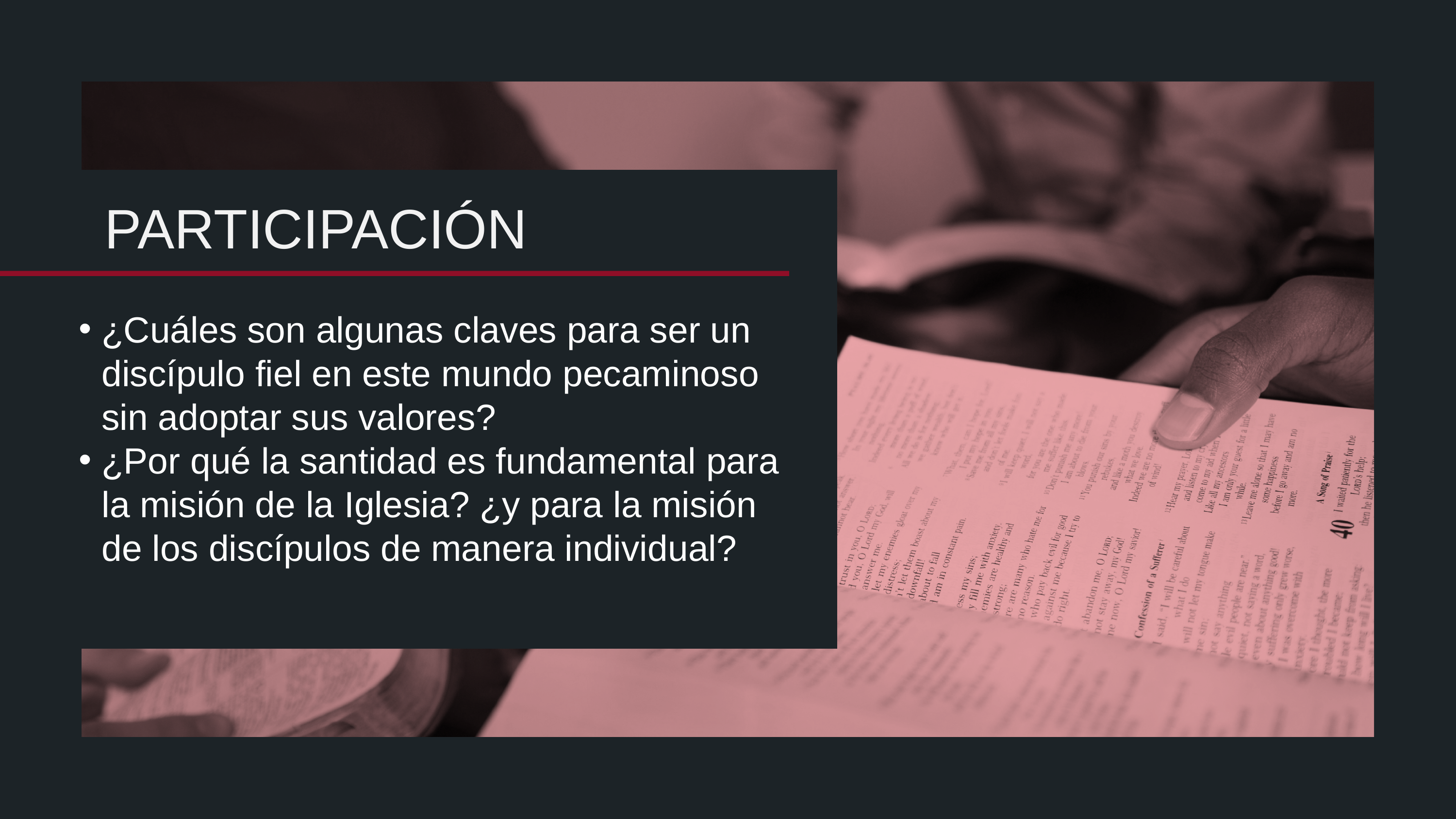

¿Cuáles son algunas claves para ser un discípulo fiel en este mundo pecaminoso sin adoptar sus valores?
¿Por qué la santidad es fundamental para la misión de la Iglesia? ¿y para la misión
de los discípulos de manera individual?